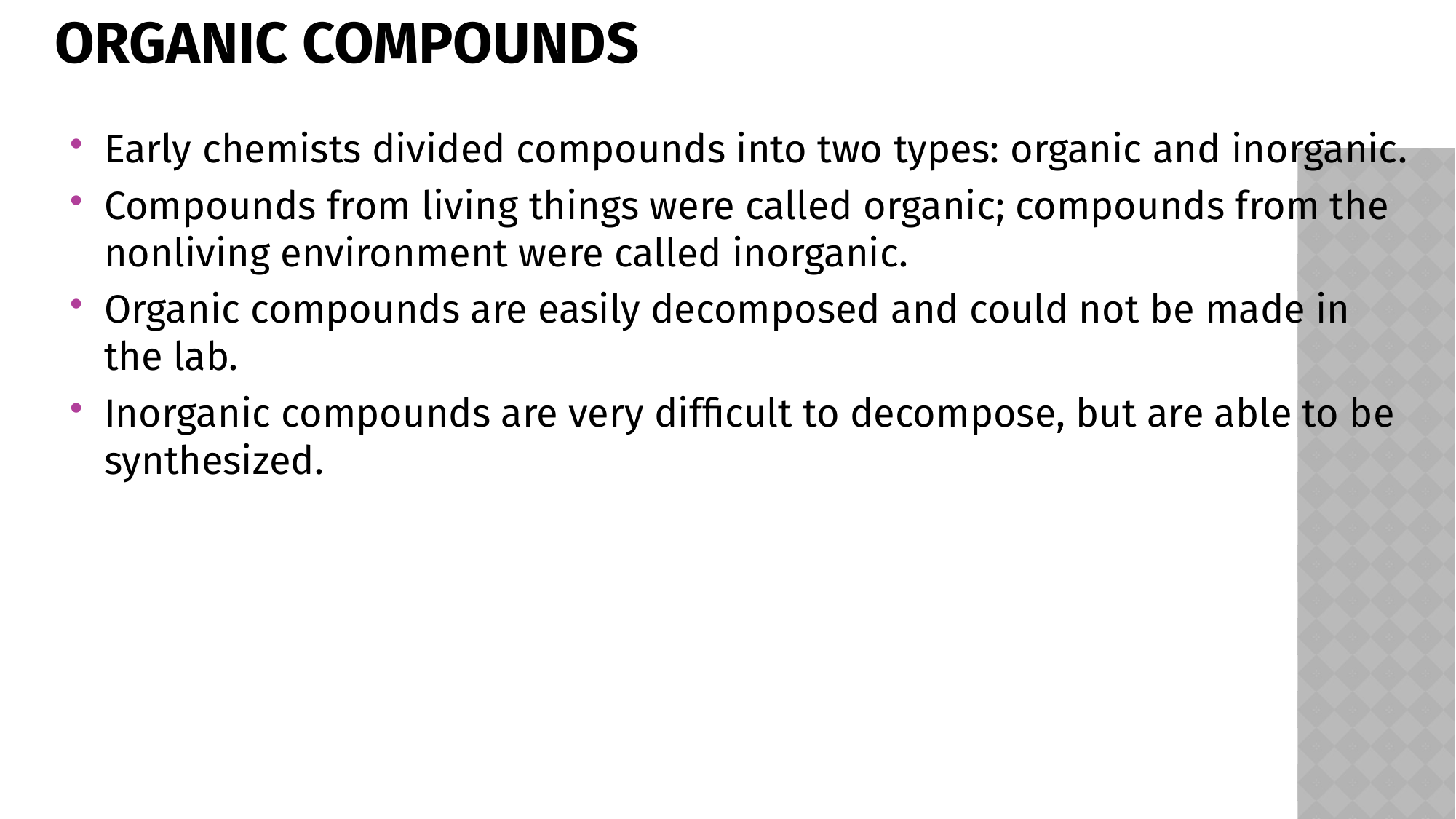

# Organic Compounds
Early chemists divided compounds into two types: organic and inorganic.
Compounds from living things were called organic; compounds from the nonliving environment were called inorganic.
Organic compounds are easily decomposed and could not be made in the lab.
Inorganic compounds are very difficult to decompose, but are able to be synthesized.